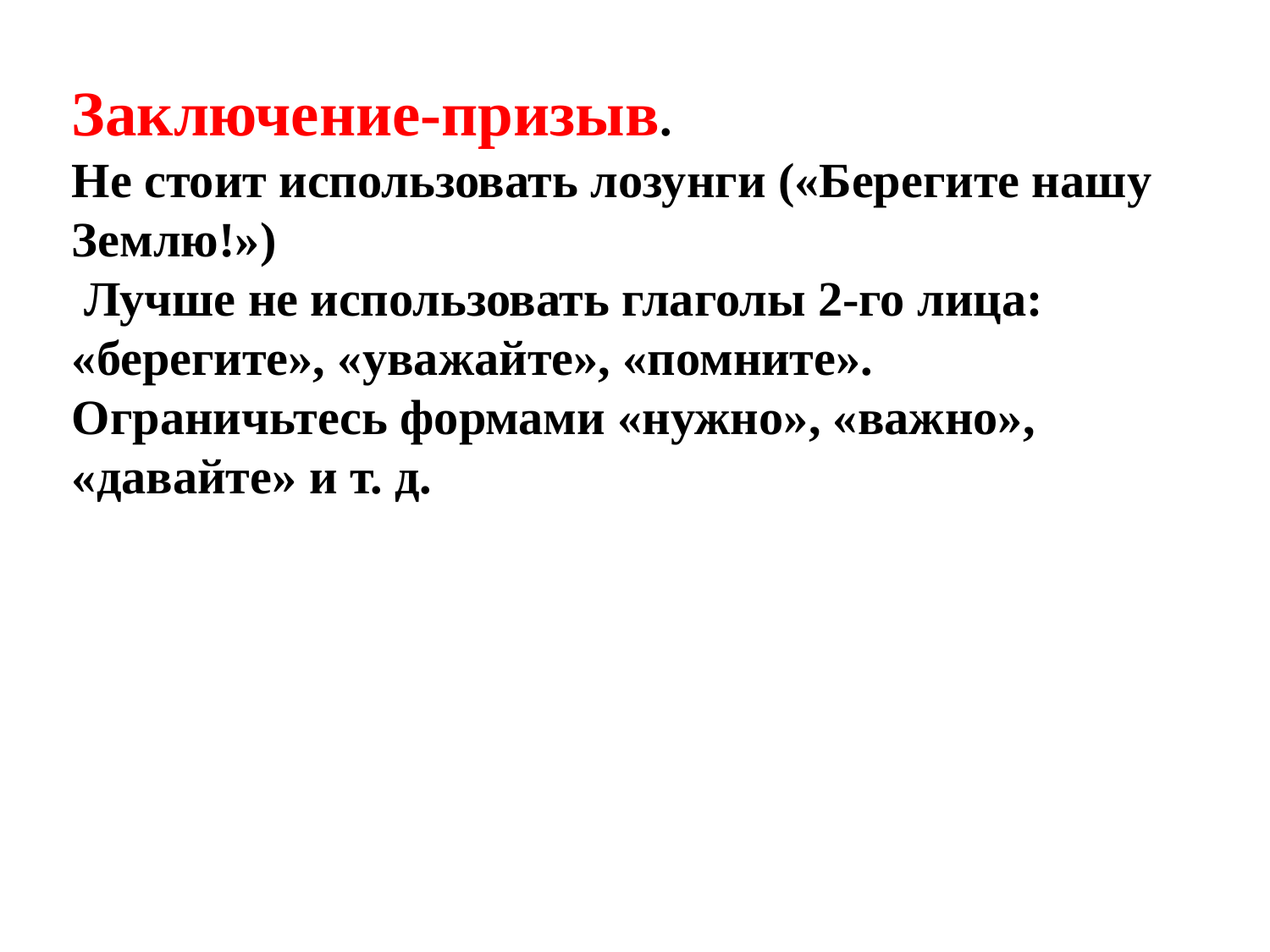

Заключение-призыв.
Не стоит использовать лозунги («Берегите нашу Землю!»)
 Лучше не использовать глаголы 2-го лица: «берегите», «уважайте», «помните».
Ограничьтесь формами «нужно», «важно», «давайте» и т. д.